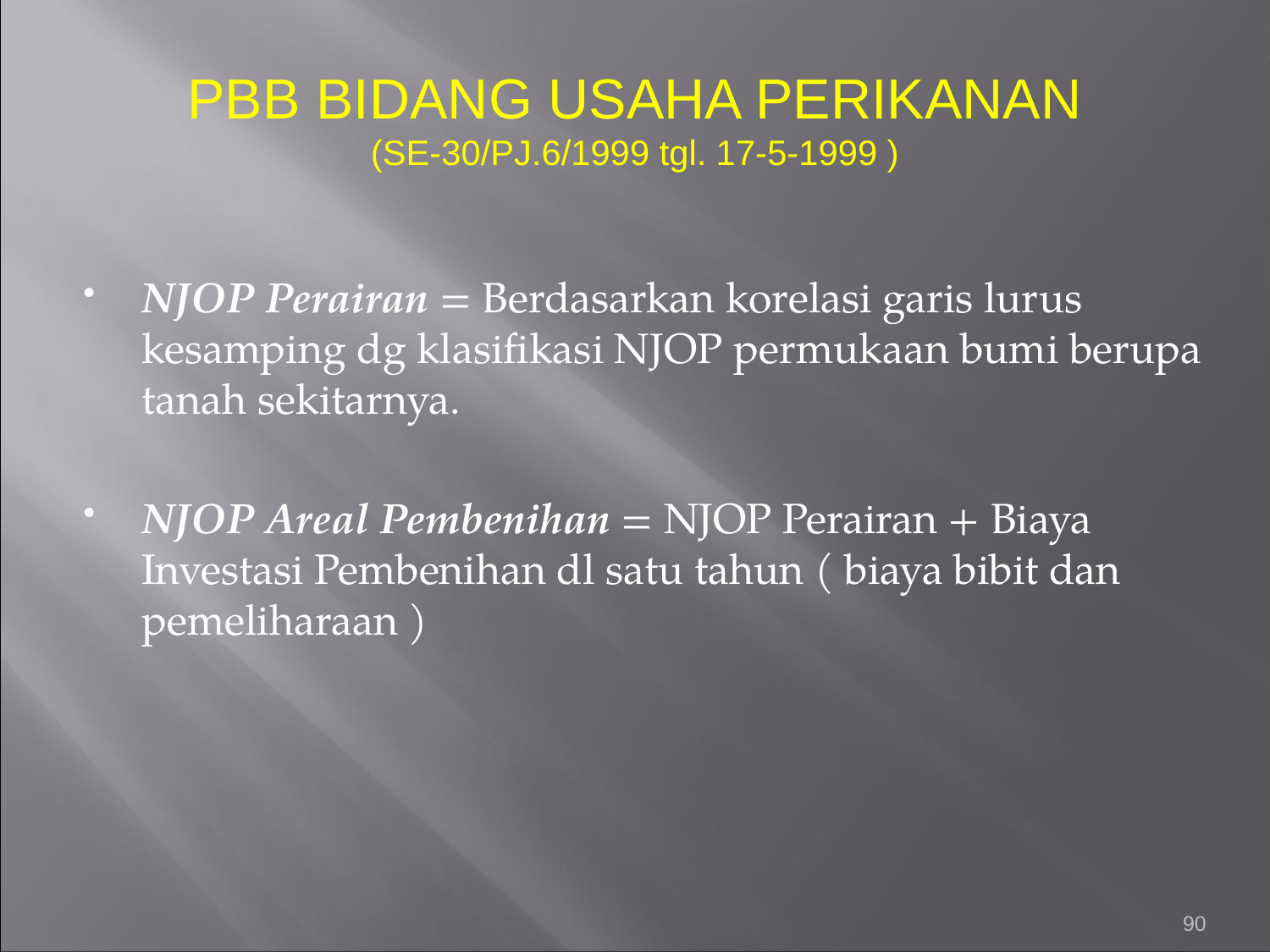

# PBB BIDANG USAHA PERIKANAN (SE-30/PJ.6/1999 tgl. 17-5-1999 )
NJOP Perairan = Berdasarkan korelasi garis lurus kesamping dg klasifikasi NJOP permukaan bumi berupa tanah sekitarnya.

NJOP Areal Pembenihan = NJOP Perairan + Biaya Investasi Pembenihan dl satu tahun ( biaya bibit dan pemeliharaan )

90